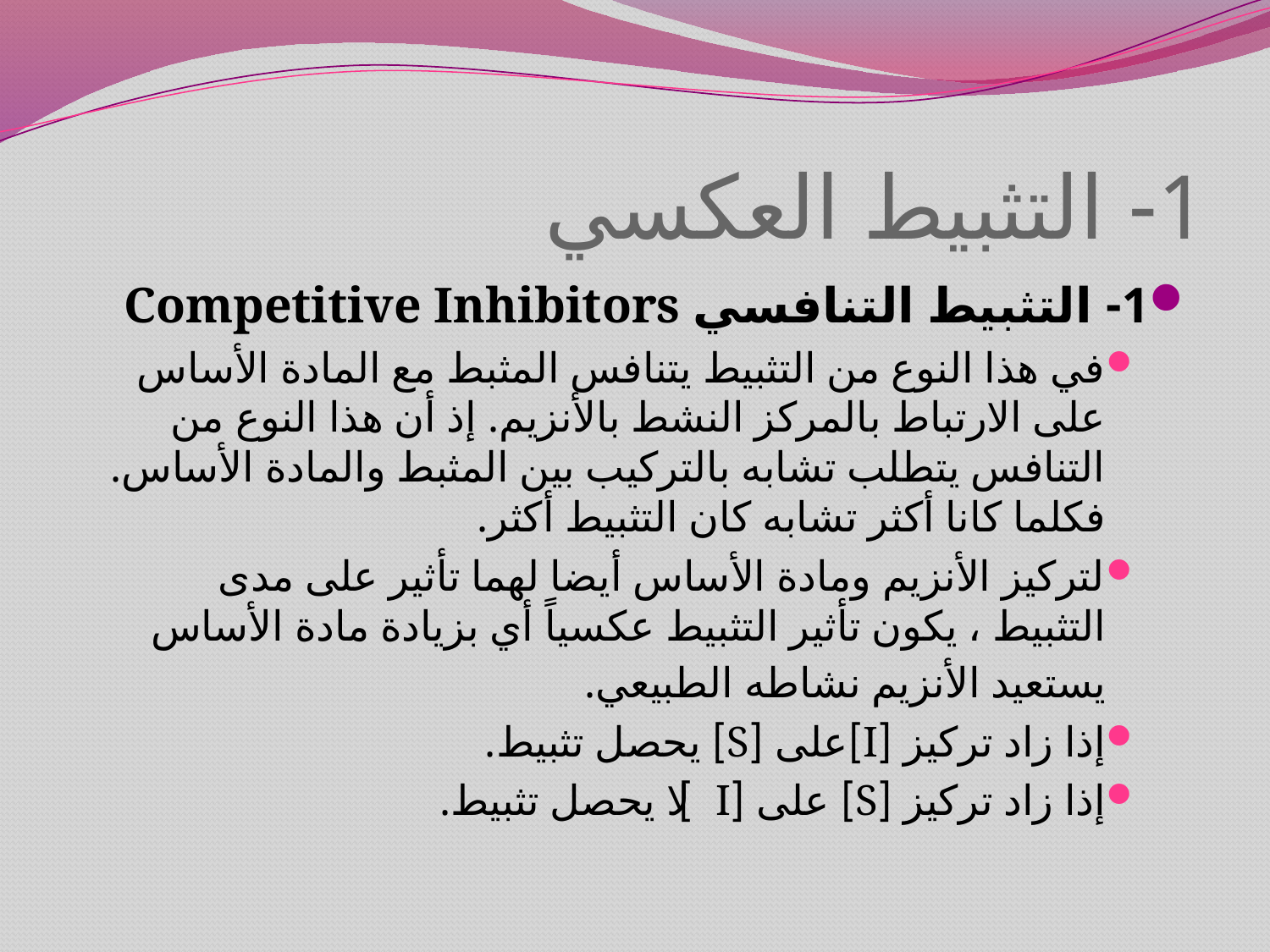

# 1- التثبيط العكسي
1- التثبيط التنافسي Competitive Inhibitors
في هذا النوع من التثبيط يتنافس المثبط مع المادة الأساس على الارتباط بالمركز النشط بالأنزيم. إذ أن هذا النوع من التنافس يتطلب تشابه بالتركيب بين المثبط والمادة الأساس. فكلما كانا أكثر تشابه كان التثبيط أكثر.
لتركيز الأنزيم ومادة الأساس أيضا لهما تأثير على مدى التثبيط ، يكون تأثير التثبيط عكسياً أي بزيادة مادة الأساس يستعيد الأنزيم نشاطه الطبيعي.
إذا زاد تركيز [I]على [S] يحصل تثبيط.
إذا زاد تركيز [S] على [I] لا يحصل تثبيط.